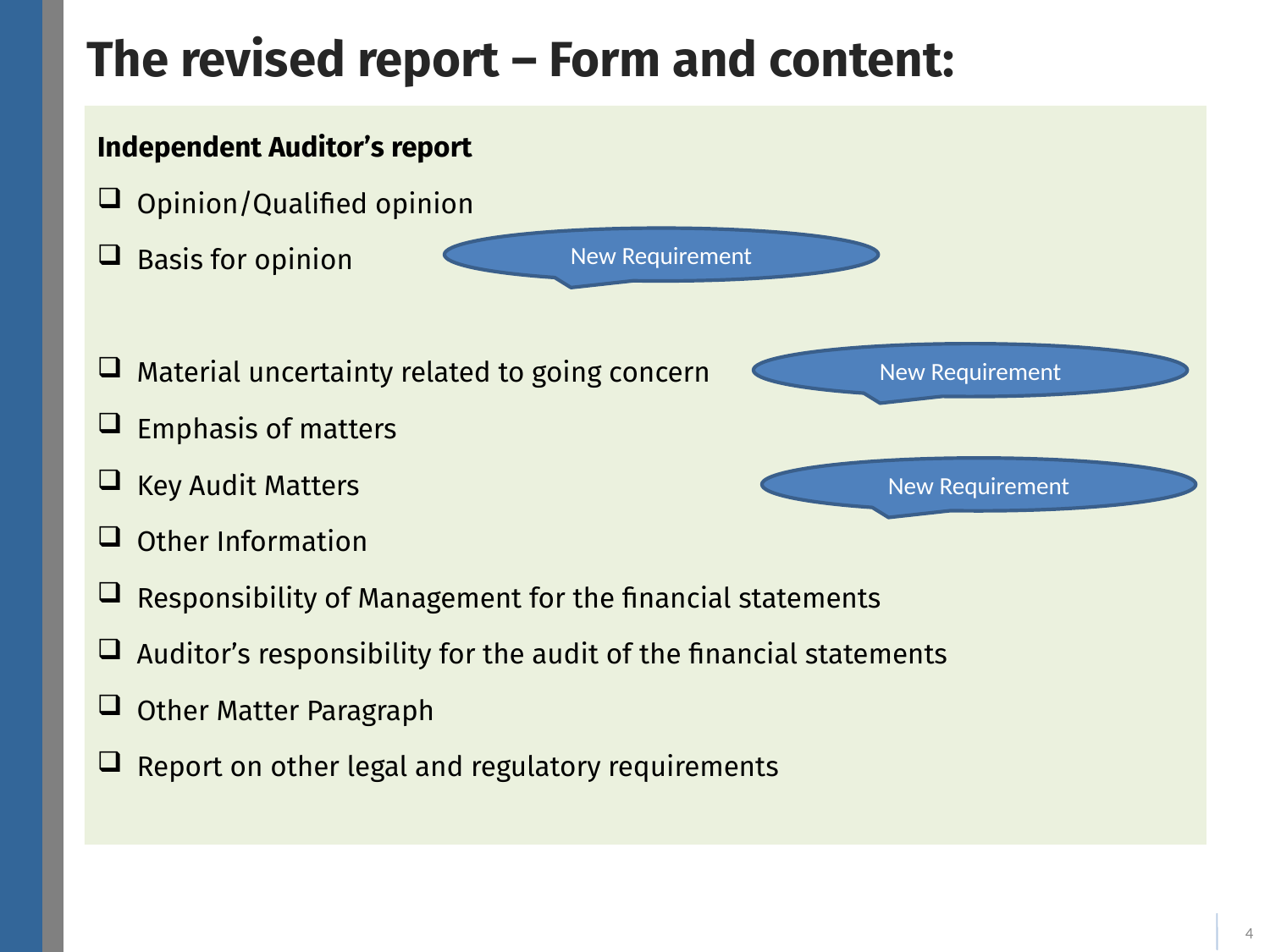

# The revised report – Form and content:
Independent Auditor’s report
Opinion/Qualified opinion
Basis for opinion

Material uncertainty related to going concern
Emphasis of matters
Key Audit Matters
Other Information
Responsibility of Management for the financial statements
Auditor’s responsibility for the audit of the financial statements
Other Matter Paragraph
Report on other legal and regulatory requirements

New Requirement
New Requirement
New Requirement
4